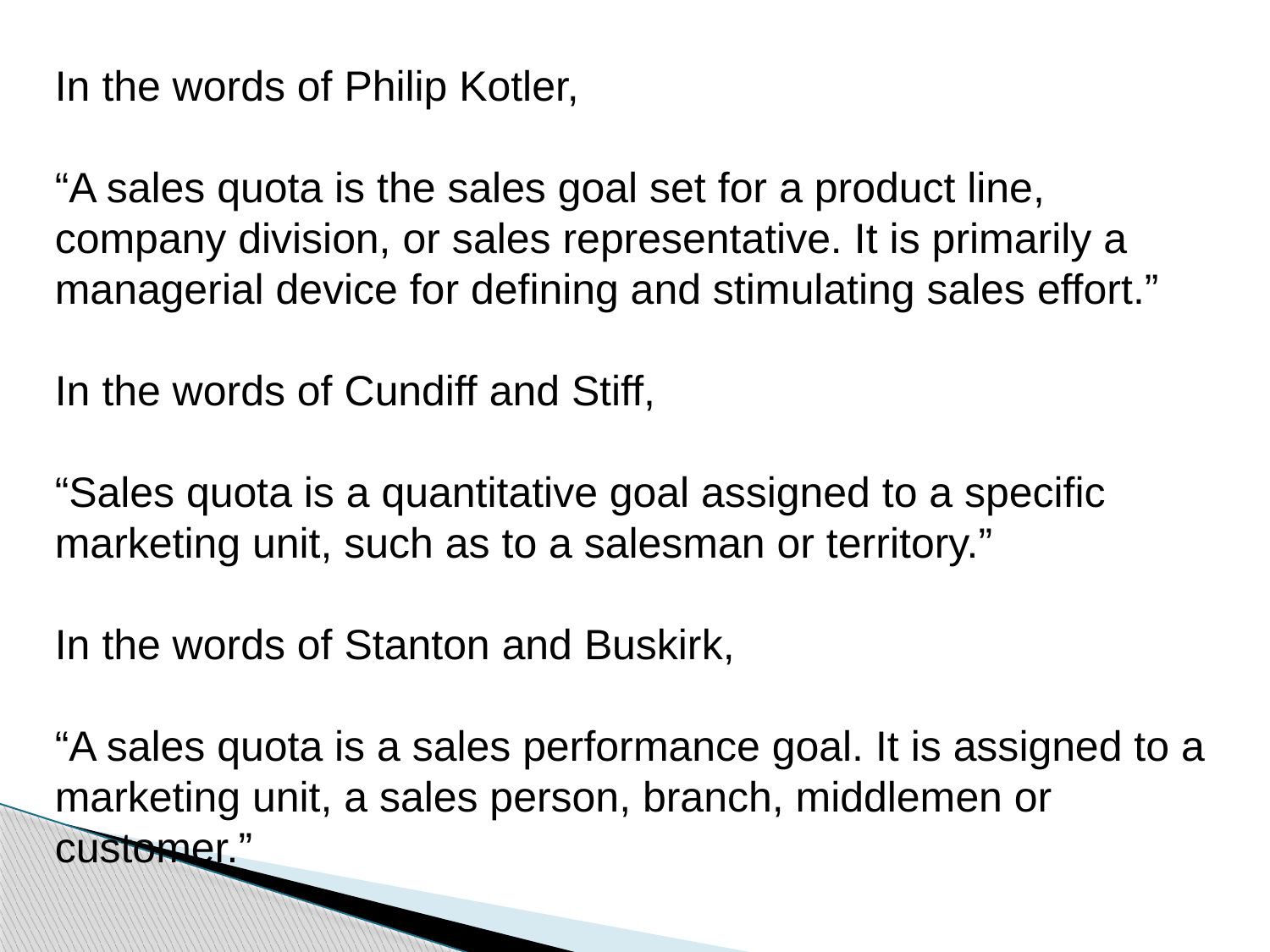

In the words of Philip Kotler,

“A sales quota is the sales goal set for a product line, company division, or sales representative. It is primarily a managerial device for defining and stimulating sales effort.”

In the words of Cundiff and Stiff,

“Sales quota is a quantitative goal assigned to a specific marketing unit, such as to a salesman or territory.”

In the words of Stanton and Buskirk,

“A sales quota is a sales performance goal. It is assigned to a marketing unit, a sales person, branch, middlemen or customer.”